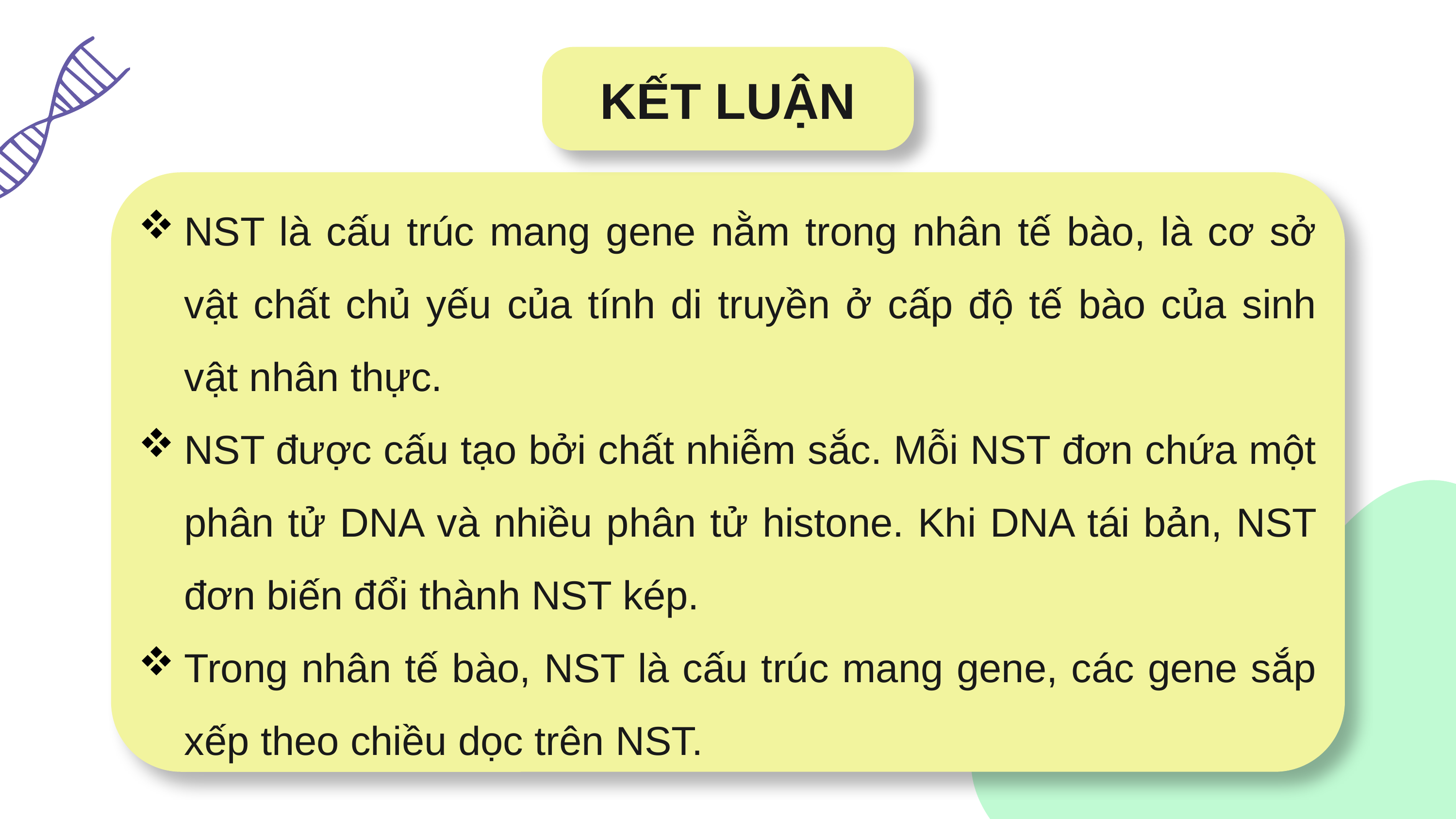

KẾT LUẬN
NST là cấu trúc mang gene nằm trong nhân tế bào, là cơ sở vật chất chủ yếu của tính di truyền ở cấp độ tế bào của sinh vật nhân thực.
NST được cấu tạo bởi chất nhiễm sắc. Mỗi NST đơn chứa một phân tử DNA và nhiều phân tử histone. Khi DNA tái bản, NST đơn biến đổi thành NST kép.
Trong nhân tế bào, NST là cấu trúc mang gene, các gene sắp xếp theo chiều dọc trên NST.